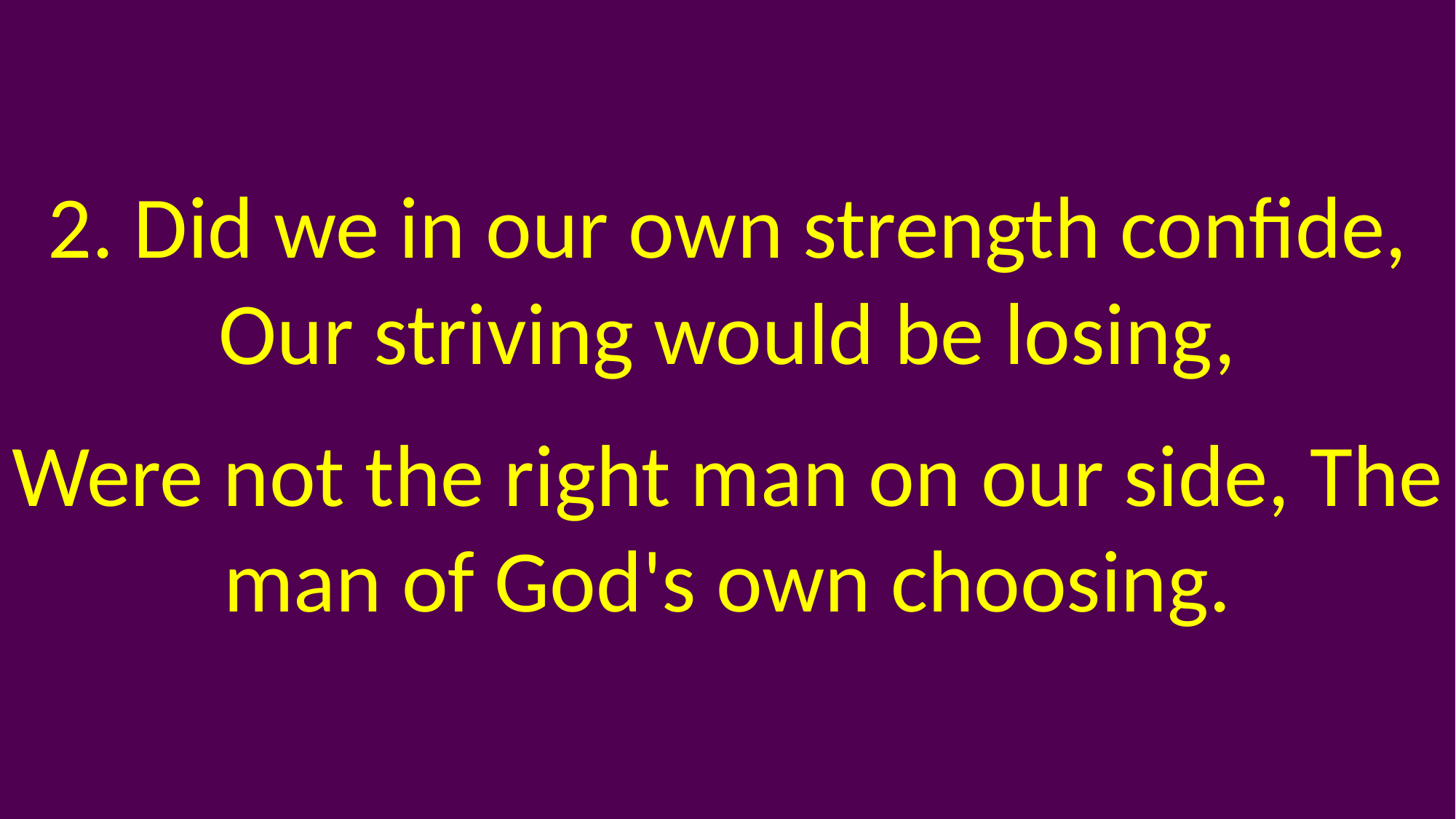

2. Did we in our own strength confide, Our striving would be losing,
Were not the right man on our side, The man of God's own choosing.